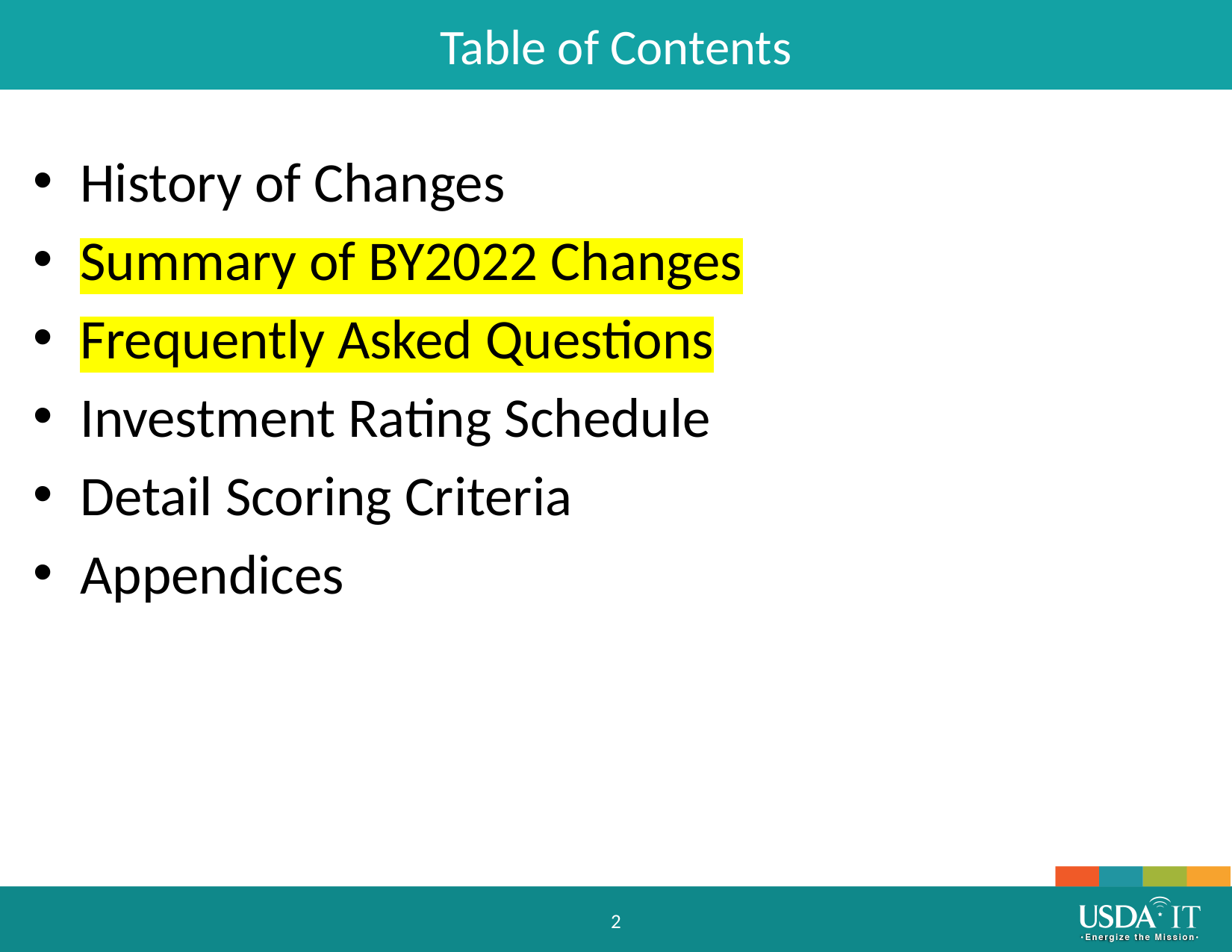

Table of Contents
History of Changes
Summary of BY2022 Changes
Frequently Asked Questions
Investment Rating Schedule
Detail Scoring Criteria
Appendices
2